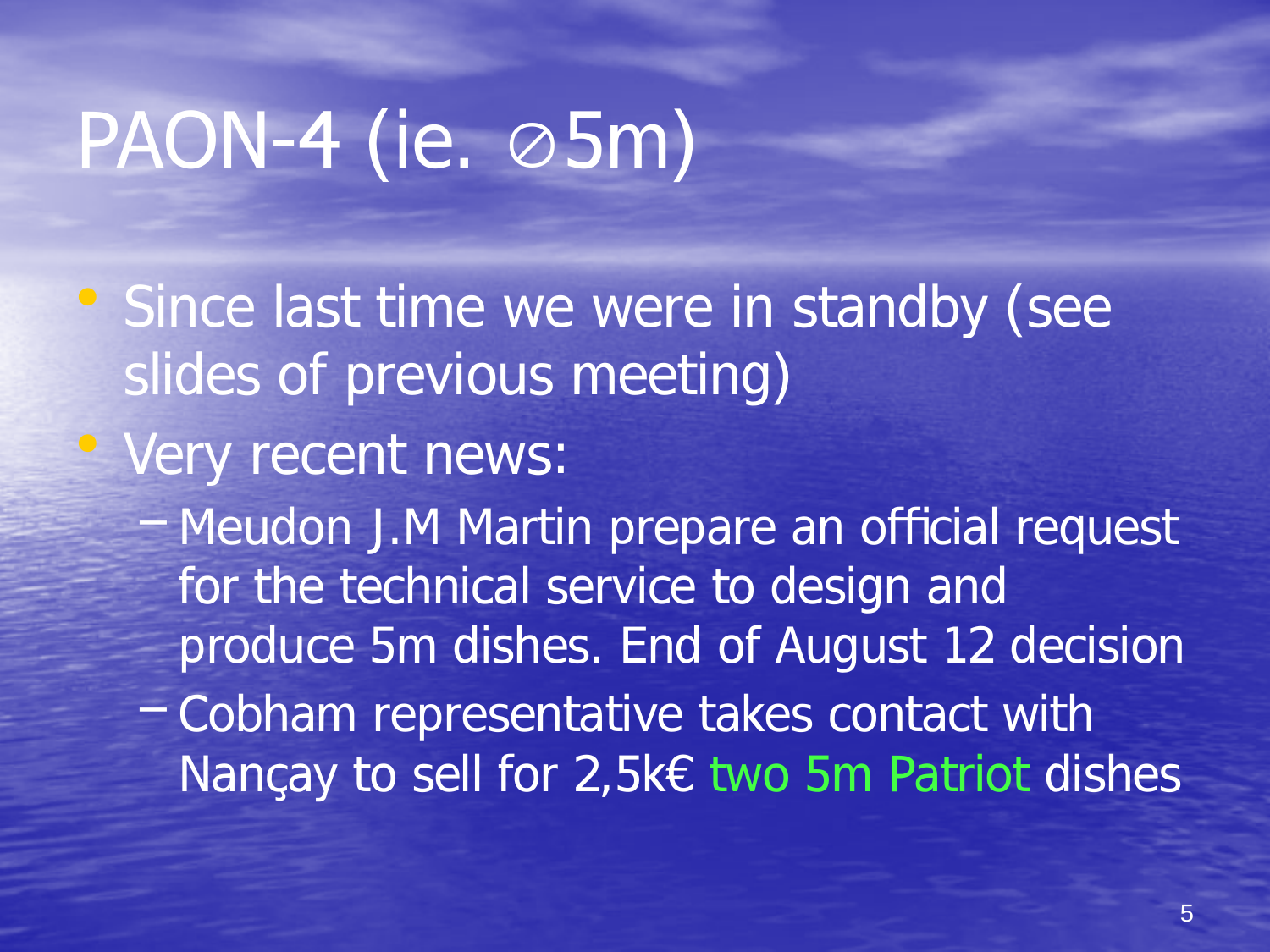

# PAON-4 (ie. ∅5m)
Since last time we were in standby (see slides of previous meeting)
Very recent news:
Meudon J.M Martin prepare an official request for the technical service to design and produce 5m dishes. End of August 12 decision
Cobham representative takes contact with Nançay to sell for 2,5k€ two 5m Patriot dishes
5